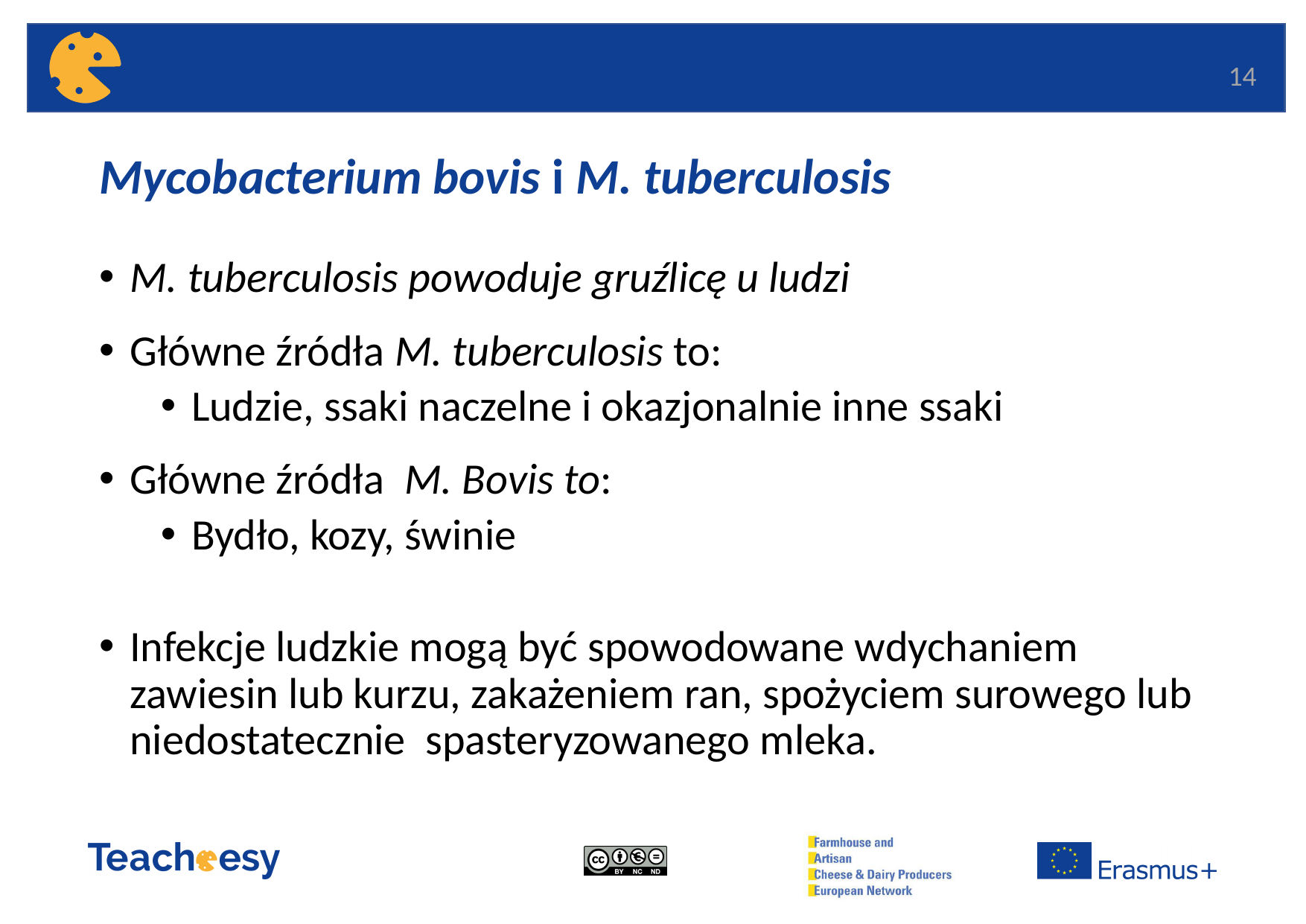

14
# Mycobacterium bovis i M. tuberculosis
M. tuberculosis powoduje gruźlicę u ludzi
Główne źródła M. tuberculosis to:
Ludzie, ssaki naczelne i okazjonalnie inne ssaki
Główne źródła  M. Bovis to:
Bydło, kozy, świnie

Infekcje ludzkie mogą być spowodowane wdychaniem zawiesin lub kurzu, zakażeniem ran, spożyciem surowego lub niedostatecznie  spasteryzowanego mleka.